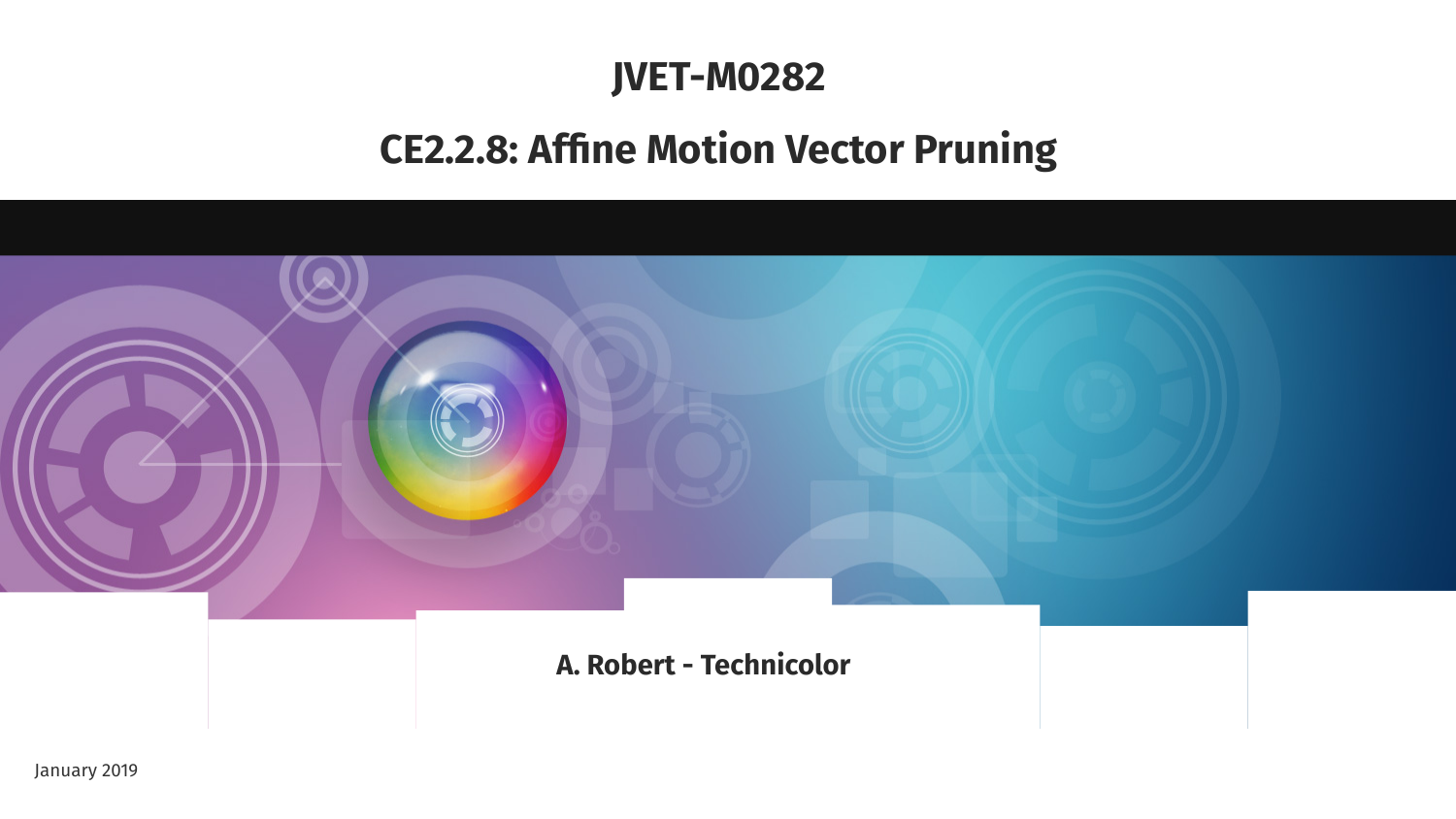

# JVET-M0282 CE2.2.8: Affine Motion Vector Pruning
A. Robert - Technicolor
January 2019